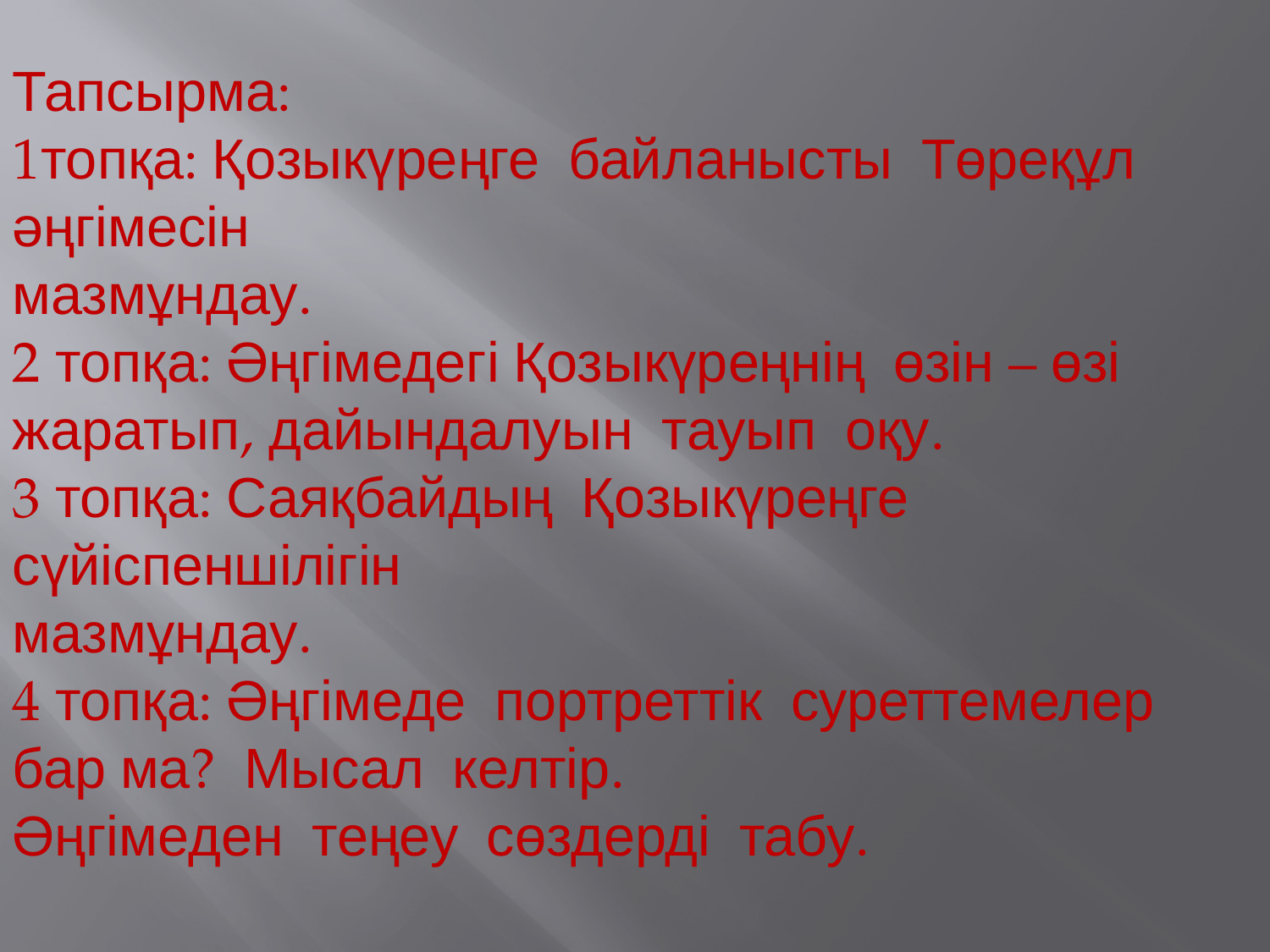

# Тапсырма: 1топқа: Қозыкүреңге  байланысты  Төреқұл  әңгімесін  мазмұндау. 2 топқа: Әңгімедегі Қозыкүреңнің  өзін – өзі жаратып, дайындалуын  тауып  оқу. 3 топқа: Саяқбайдың  Қозыкүреңге  сүйіспеншілігін мазмұндау. 4 топқа: Әңгімеде  портреттік  суреттемелер  бар ма?  Мысал  келтір. Әңгімеден  теңеу  сөздерді  табу.